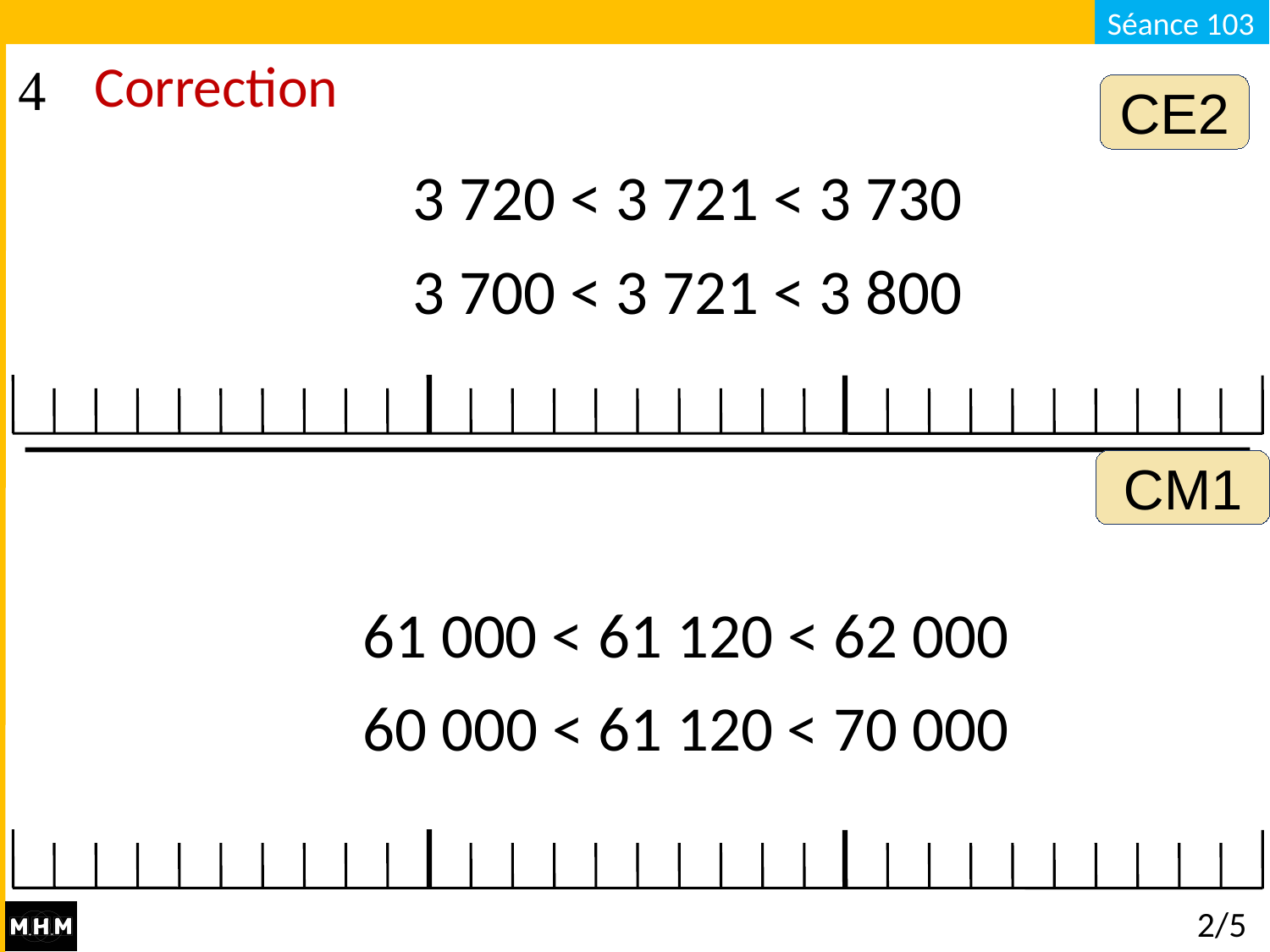

Correction
CE2
3 720 < 3 721 < 3 730
3 700 < 3 721 < 3 800

CM1
61 000 < 61 120 < 62 000
60 000 < 61 120 < 70 000
# 2/5